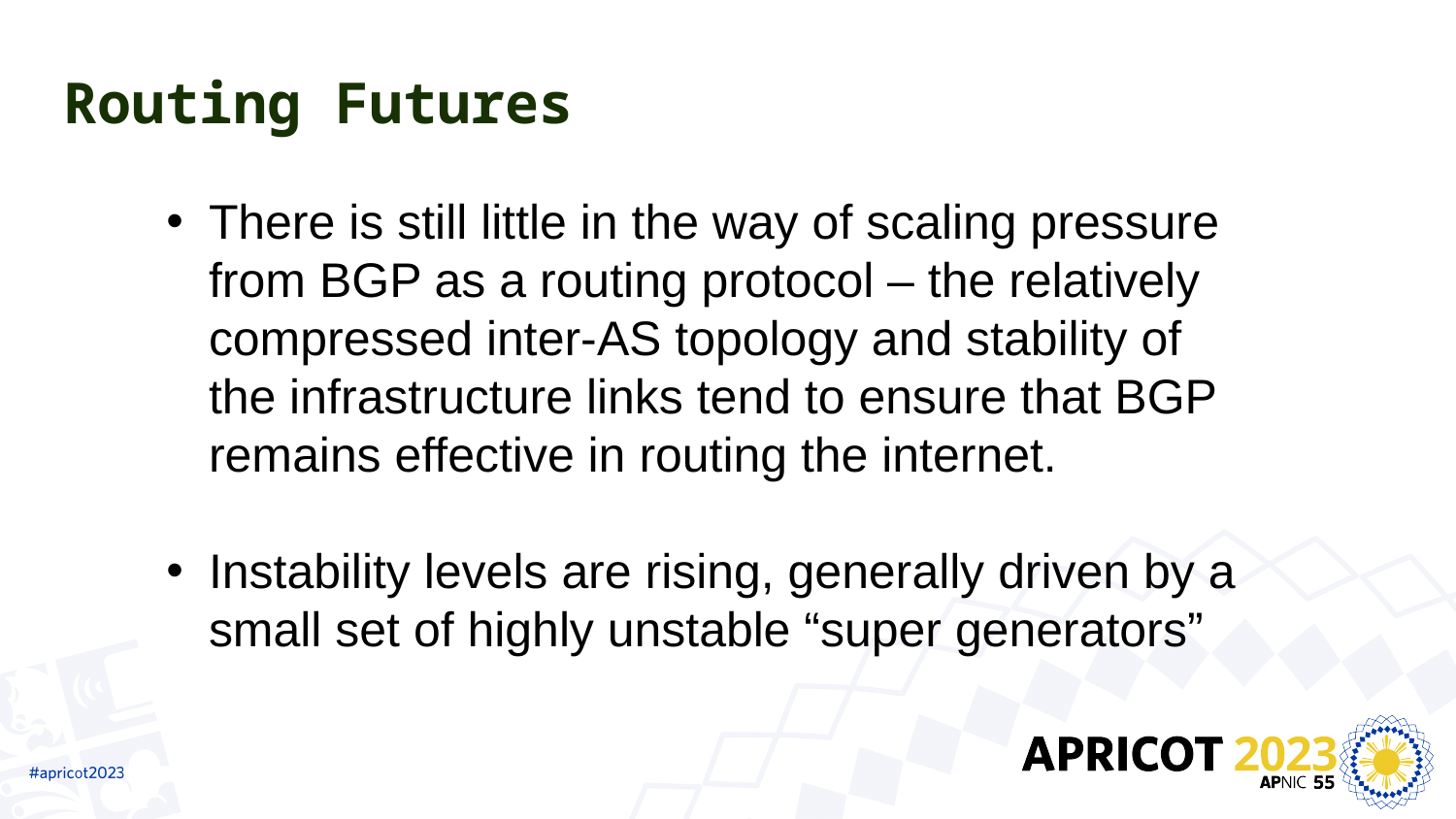

# Routing Futures
There is still little in the way of scaling pressure from BGP as a routing protocol – the relatively compressed inter-AS topology and stability of the infrastructure links tend to ensure that BGP remains effective in routing the internet.

Instability levels are rising, generally driven by a small set of highly unstable “super generators”